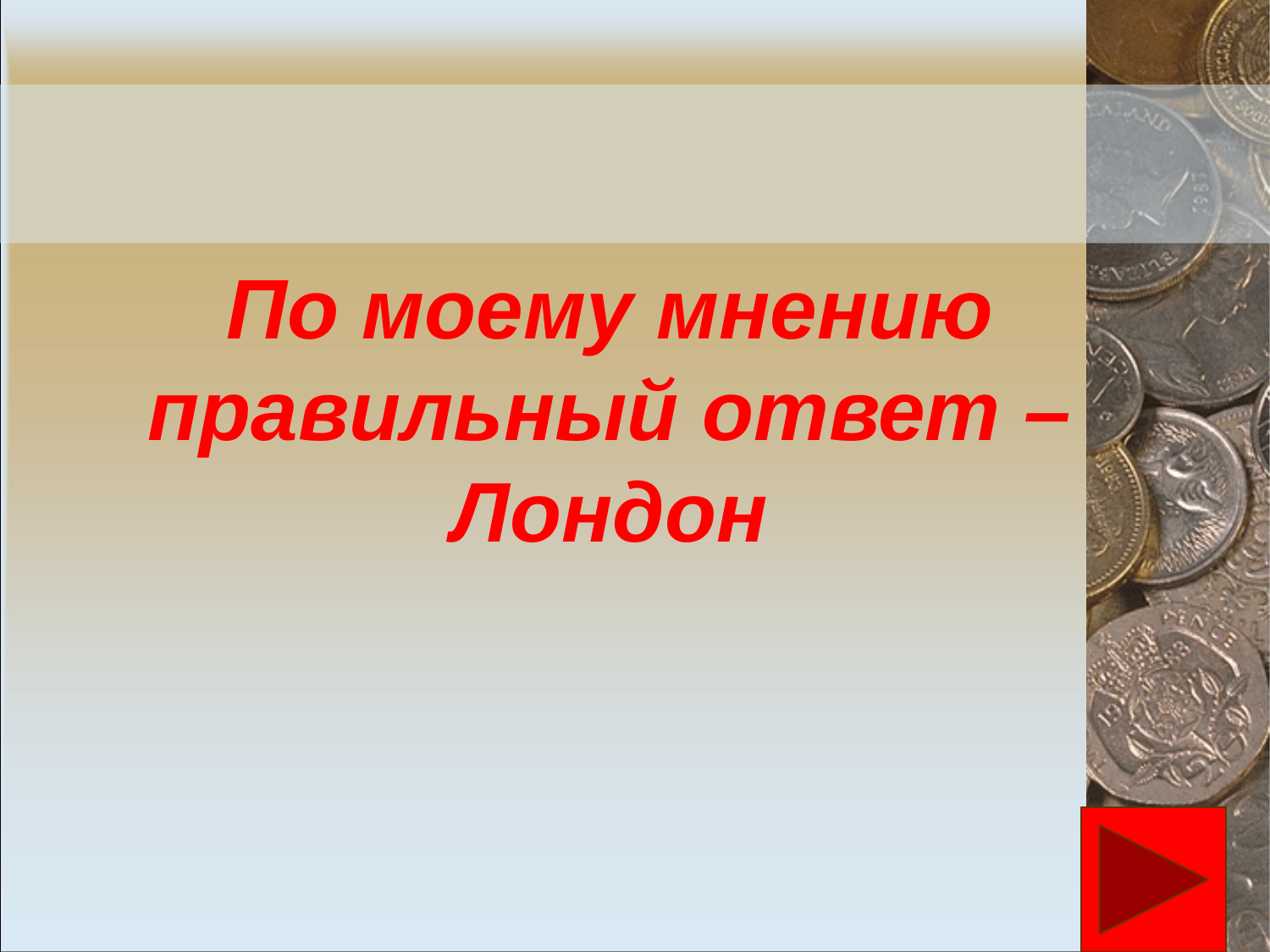

По моему мнению правильный ответ – Лондон